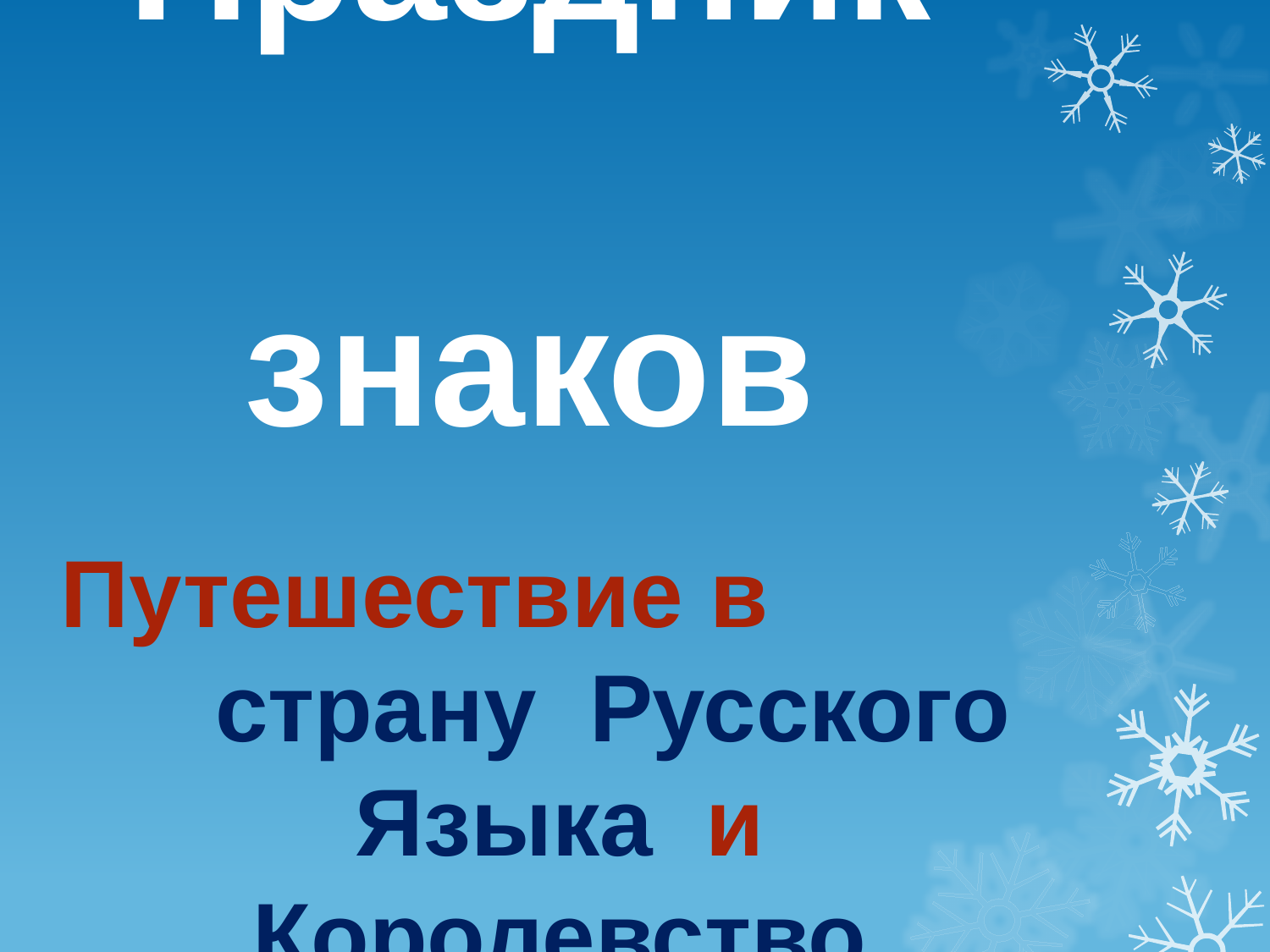

# Праздник         знаков
Путешествие в                 страну  Русского  Языка  и Королевство Математики